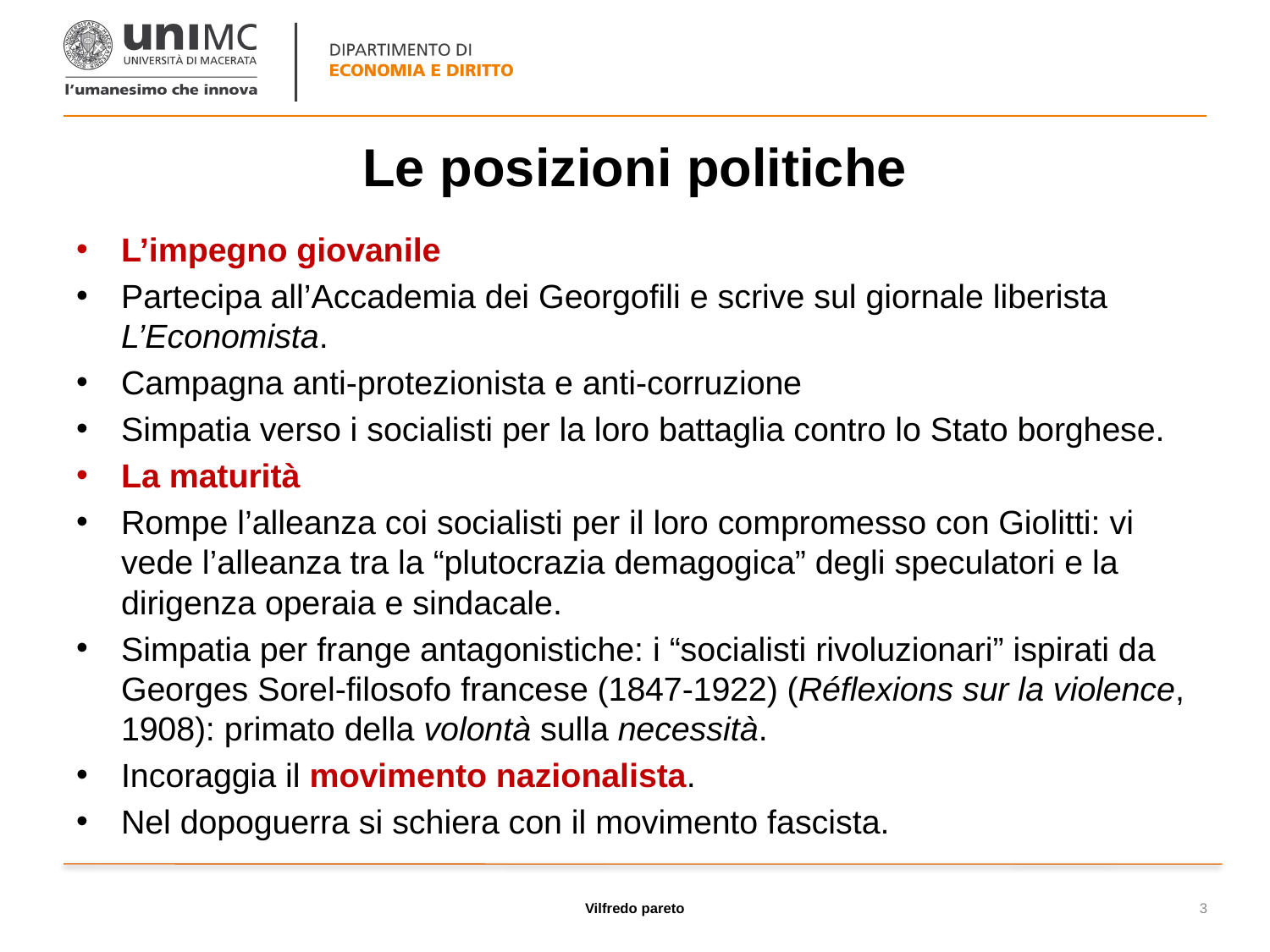

# Le posizioni politiche
L’impegno giovanile
Partecipa all’Accademia dei Georgofili e scrive sul giornale liberista L’Economista.
Campagna anti-protezionista e anti-corruzione
Simpatia verso i socialisti per la loro battaglia contro lo Stato borghese.
La maturità
Rompe l’alleanza coi socialisti per il loro compromesso con Giolitti: vi vede l’alleanza tra la “plutocrazia demagogica” degli speculatori e la dirigenza operaia e sindacale.
Simpatia per frange antagonistiche: i “socialisti rivoluzionari” ispirati da Georges Sorel-filosofo francese (1847-1922) (Réflexions sur la violence, 1908): primato della volontà sulla necessità.
Incoraggia il movimento nazionalista.
Nel dopoguerra si schiera con il movimento fascista.

Vilfredo pareto
3